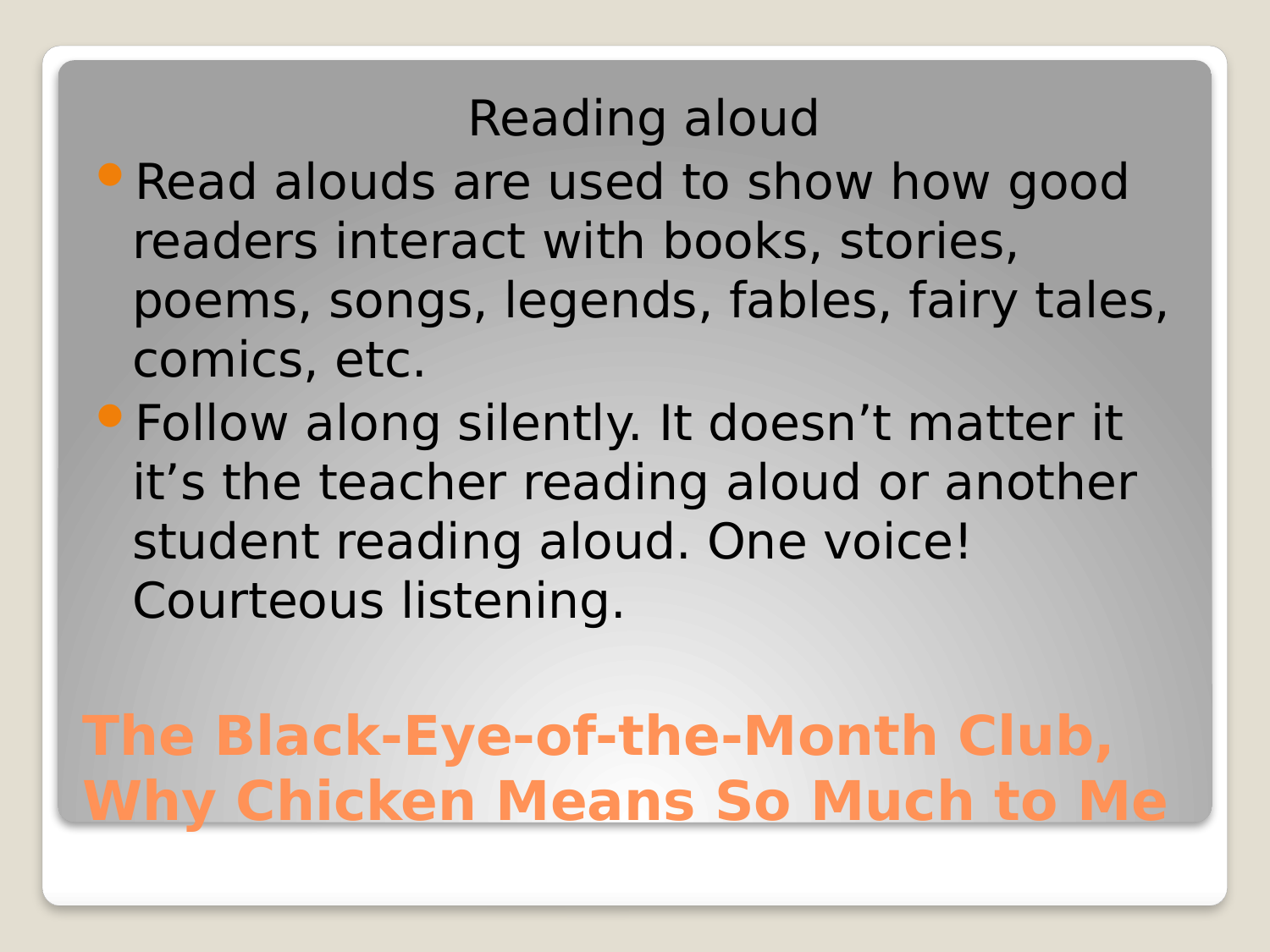

Reading aloud
Read alouds are used to show how good readers interact with books, stories, poems, songs, legends, fables, fairy tales, comics, etc.
Follow along silently. It doesn’t matter it it’s the teacher reading aloud or another student reading aloud. One voice! Courteous listening.
# The Black-Eye-of-the-Month Club, Why Chicken Means So Much to Me